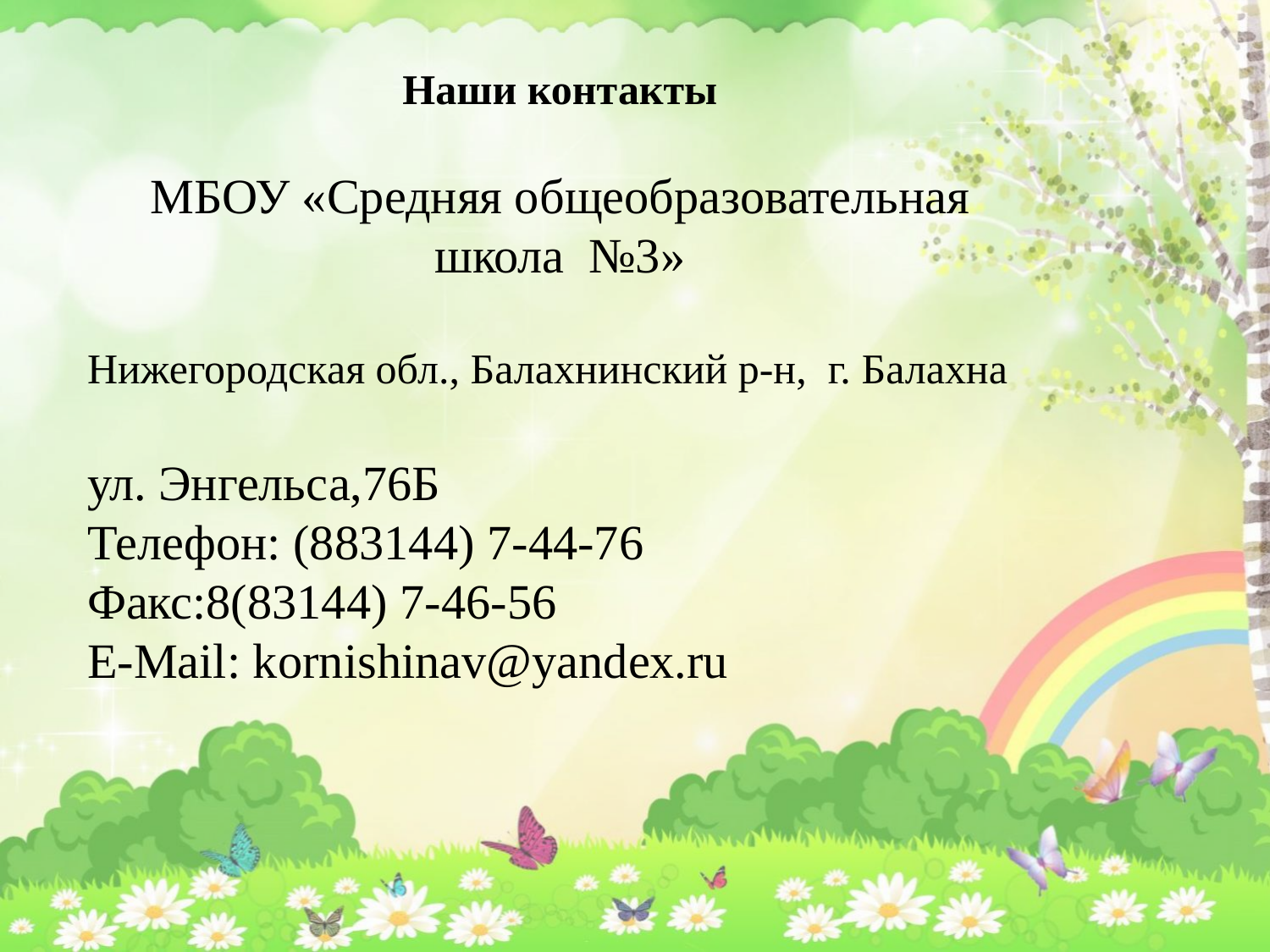

Наши контакты

МБОУ «Средняя общеобразовательная школа  №3»

Нижегородская обл., Балахнинский р-н,  г. Балахна

ул. Энгельса,76Б
Телефон: (883144) 7-44-76
Факс:8(83144) 7-46-56
E-Mail: kornishinav@yandex.ru